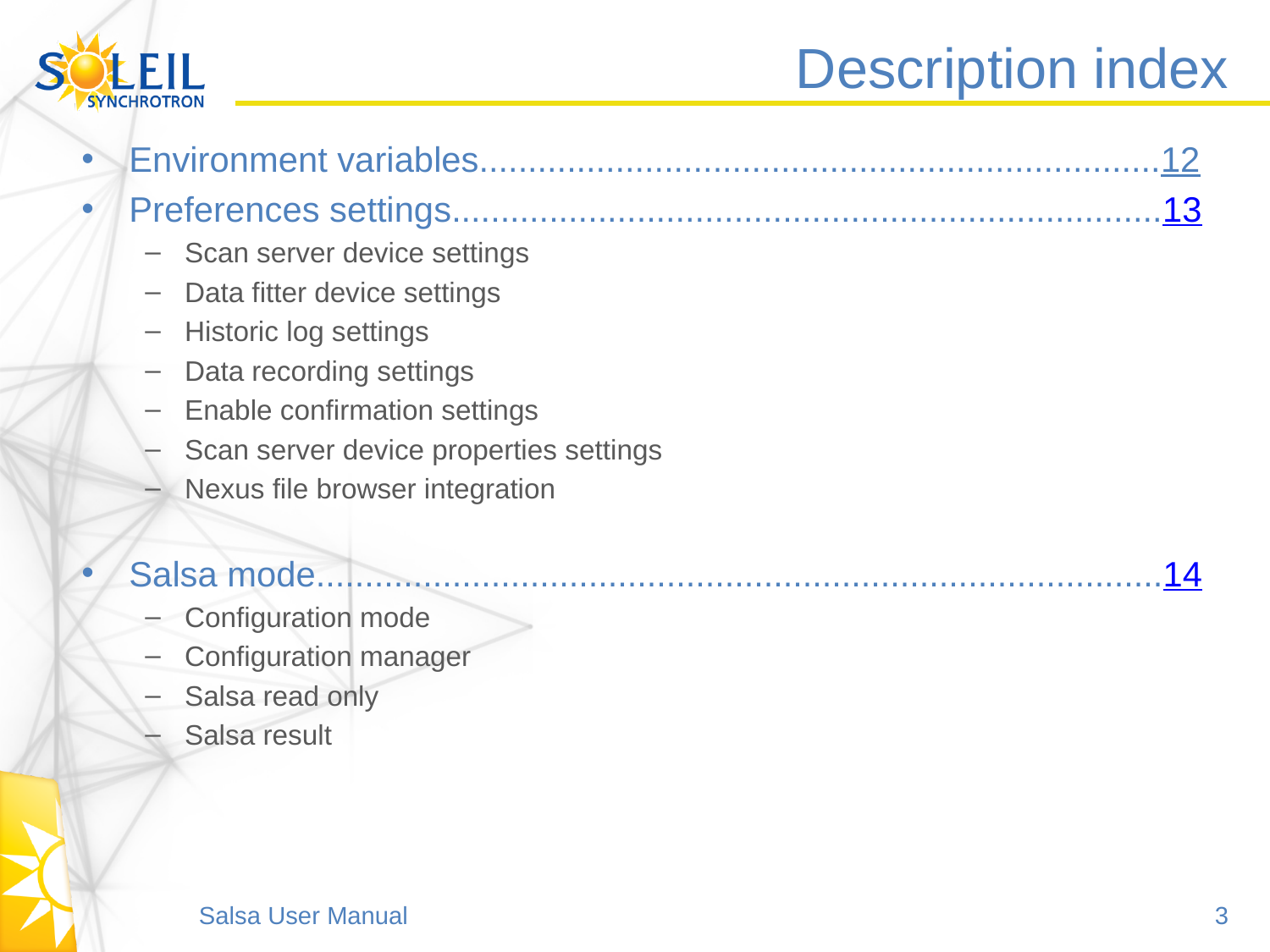

# Description index
Environment variables......................................................................12
Preferences settings.........................................................................13
Scan server device settings
Data fitter device settings
Historic log settings
Data recording settings
Enable confirmation settings
Scan server device properties settings
Nexus file browser integration

Salsa mode.......................................................................................14
Configuration mode
Configuration manager
Salsa read only
Salsa result

Salsa User Manual							3